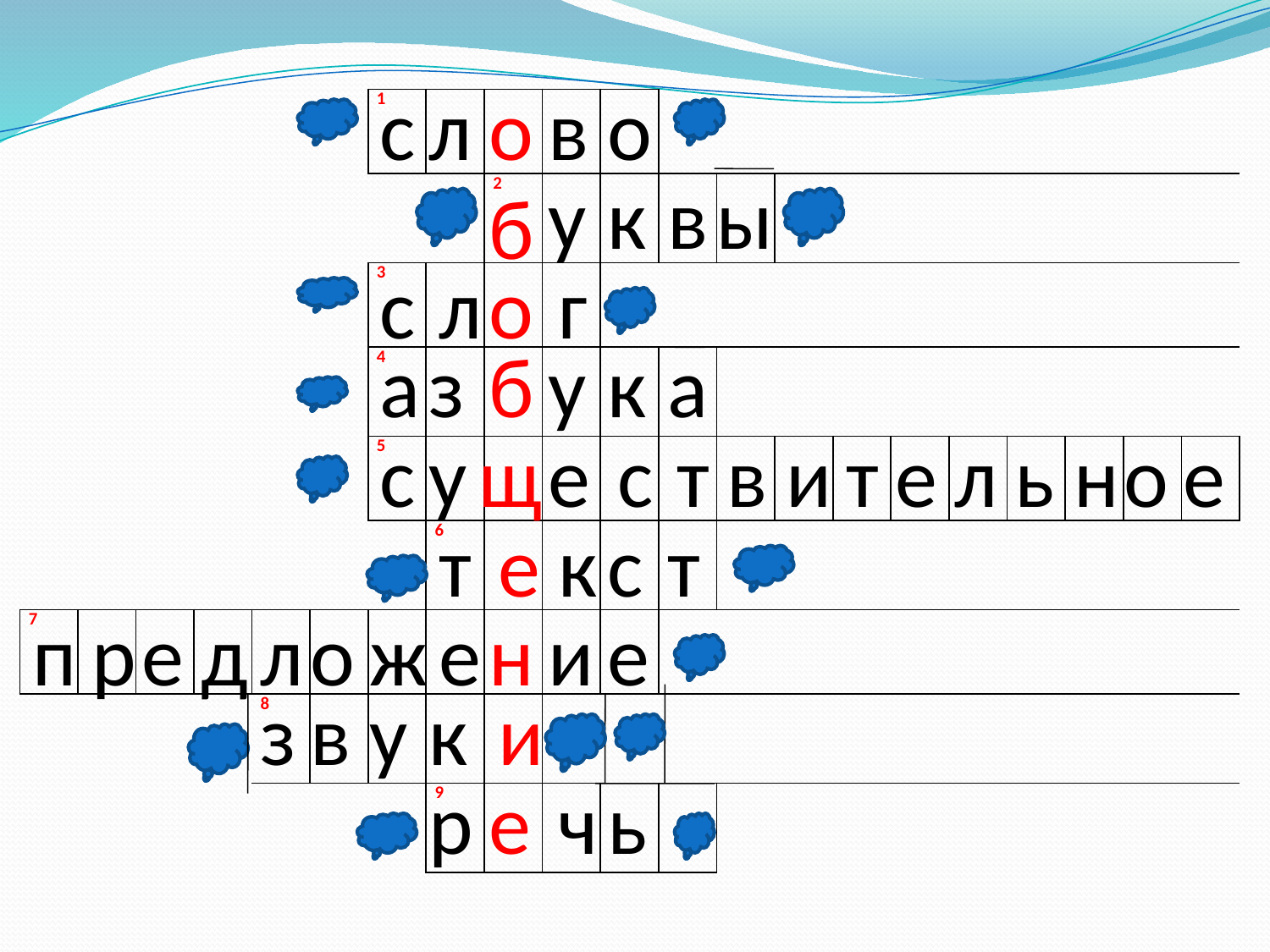

с
л
о
в
о
|  |  |  |  |  |  | 1 |  |  |  |  |  |  |  |  |  |  |  |  |  |  |
| --- | --- | --- | --- | --- | --- | --- | --- | --- | --- | --- | --- | --- | --- | --- | --- | --- | --- | --- | --- | --- |
|  |  |  |  |  |  |  |  | 2 |  |  |  |  |  |  |  |  |  |  |  |  |
|  |  |  |  |  |  | 3 |  |  |  |  |  |  |  |  |  |  |  |  |  |  |
|  |  |  |  |  |  | 4 |  |  |  |  |  |  |  |  |  |  |  |  |  |  |
|  |  |  |  |  |  | 5 |  |  |  |  |  |  |  |  |  |  |  |  |  |  |
|  |  |  |  |  |  |  | 6 |  |  |  |  |  |  |  |  |  |  |  |  |  |
| 7 |  |  |  |  |  |  |  |  |  |  |  |  |  |  |  |  |  |  |  |  |
|  |  |  |  | 8 |  |  |  |  |  |  |  |  |  |  |  |  |  |  |  |  |
|  |  |  |  |  |  |  | 9 |  |  |  |  |  |  |  |  |  |  |  |  |  |

у
к
в
ы
б

с
л
о
г

а
з
б
у
к
а

с
у
щ
е
с
т
в
и
т
е
л
ь
н
о
е

т
е
к
с
т

п
р
е
д
л
о
ж
е
н
и
е

з
в
у
к
и

р
е
ч
ь